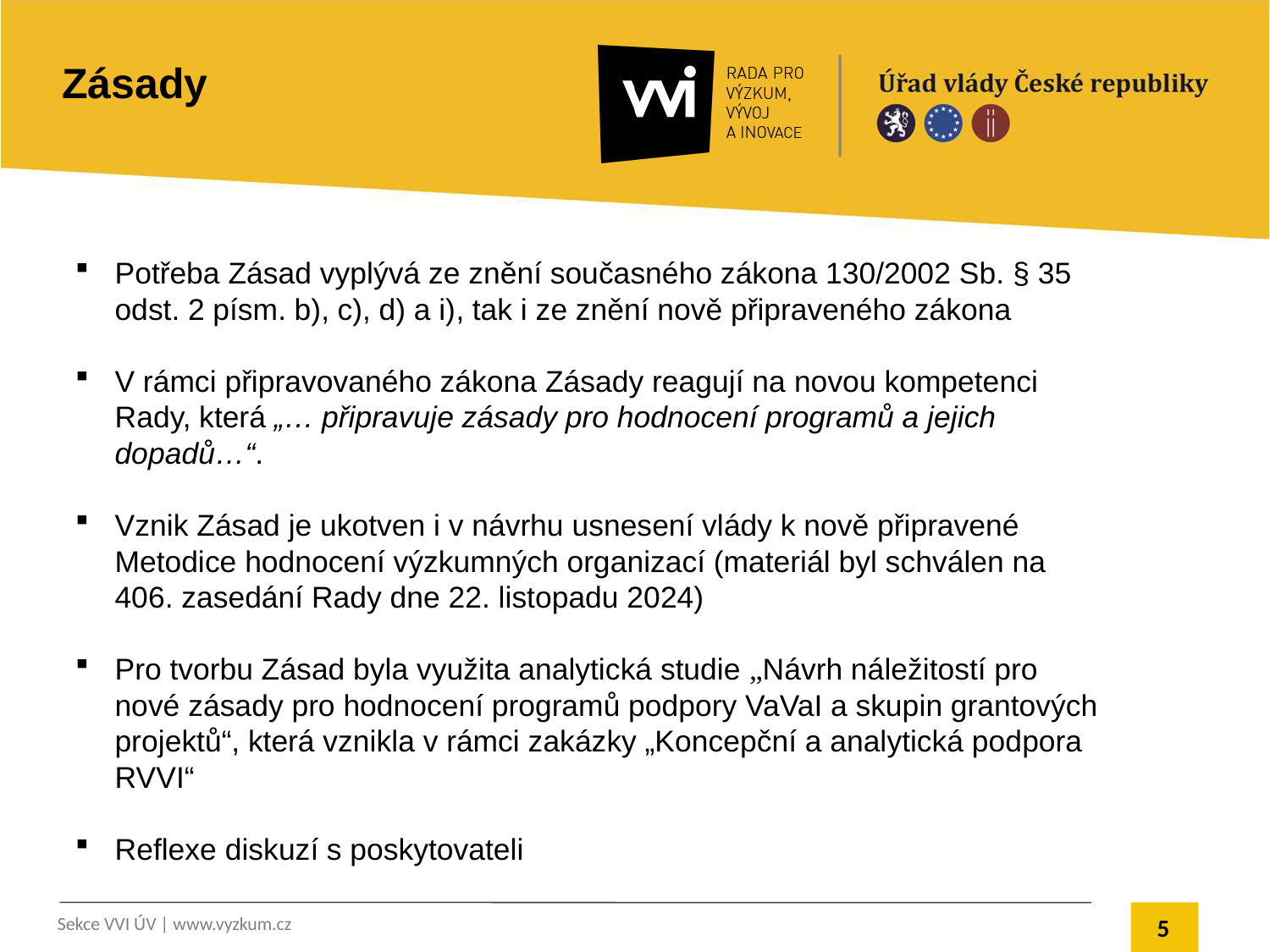

Zásady
# Potřeba Zásad vyplývá ze znění současného zákona 130/2002 Sb. § 35 odst. 2 písm. b), c), d) a i), tak i ze znění nově připraveného zákona

V rámci připravovaného zákona Zásady reagují na novou kompetenci Rady, která „… připravuje zásady pro hodnocení programů a jejich dopadů…“.

Vznik Zásad je ukotven i v návrhu usnesení vlády k nově připravené Metodice hodnocení výzkumných organizací (materiál byl schválen na 406. zasedání Rady dne 22. listopadu 2024)

Pro tvorbu Zásad byla využita analytická studie „Návrh náležitostí pro nové zásady pro hodnocení programů podpory VaVaI a skupin grantových projektů“, která vznikla v rámci zakázky „Koncepční a analytická podpora RVVI“

Reflexe diskuzí s poskytovateli

5
Sekce VVI ÚV | www.vyzkum.cz